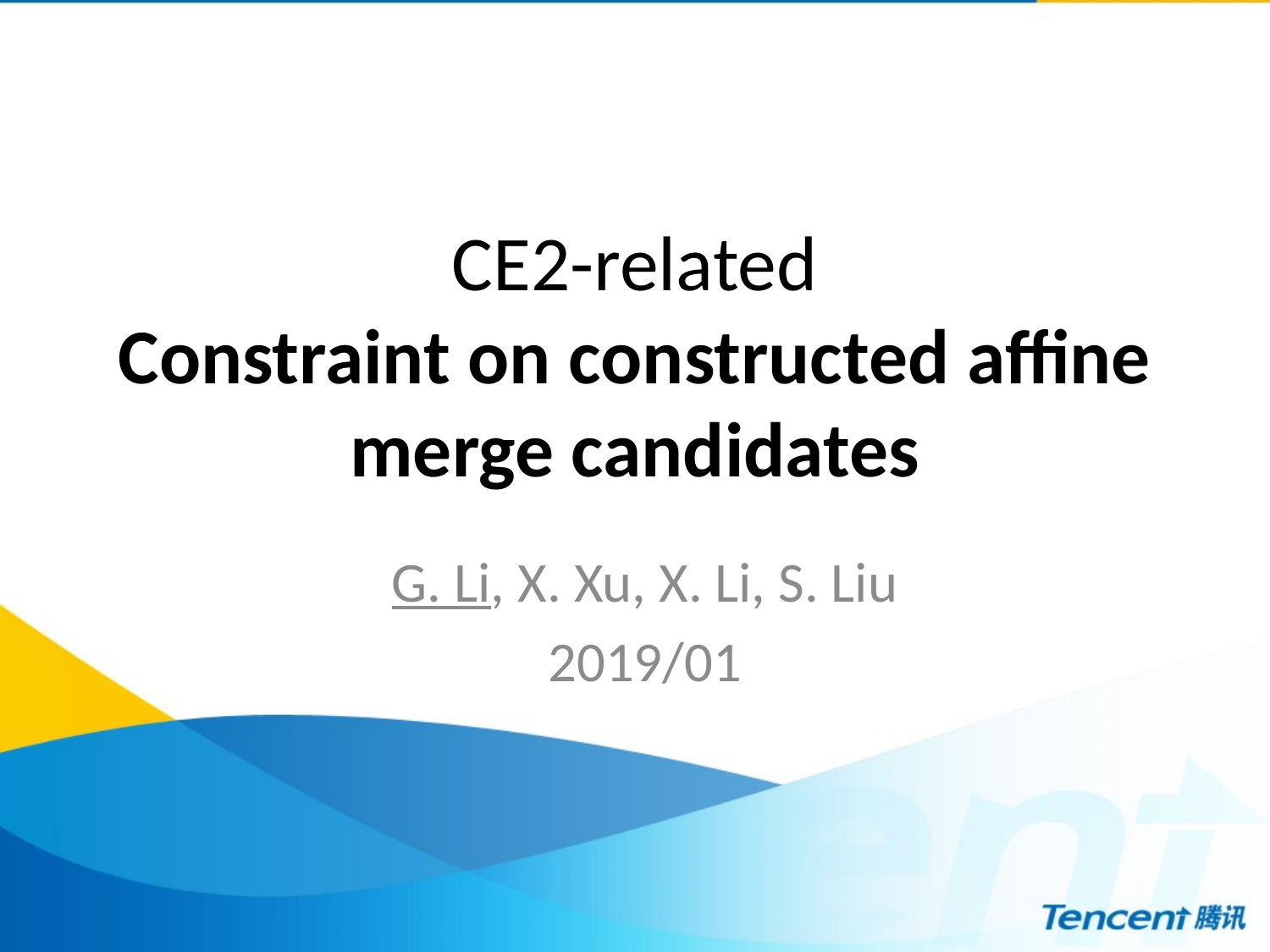

# CE2-related Constraint on constructed affine merge candidates
G. Li, X. Xu, X. Li, S. Liu
2019/01